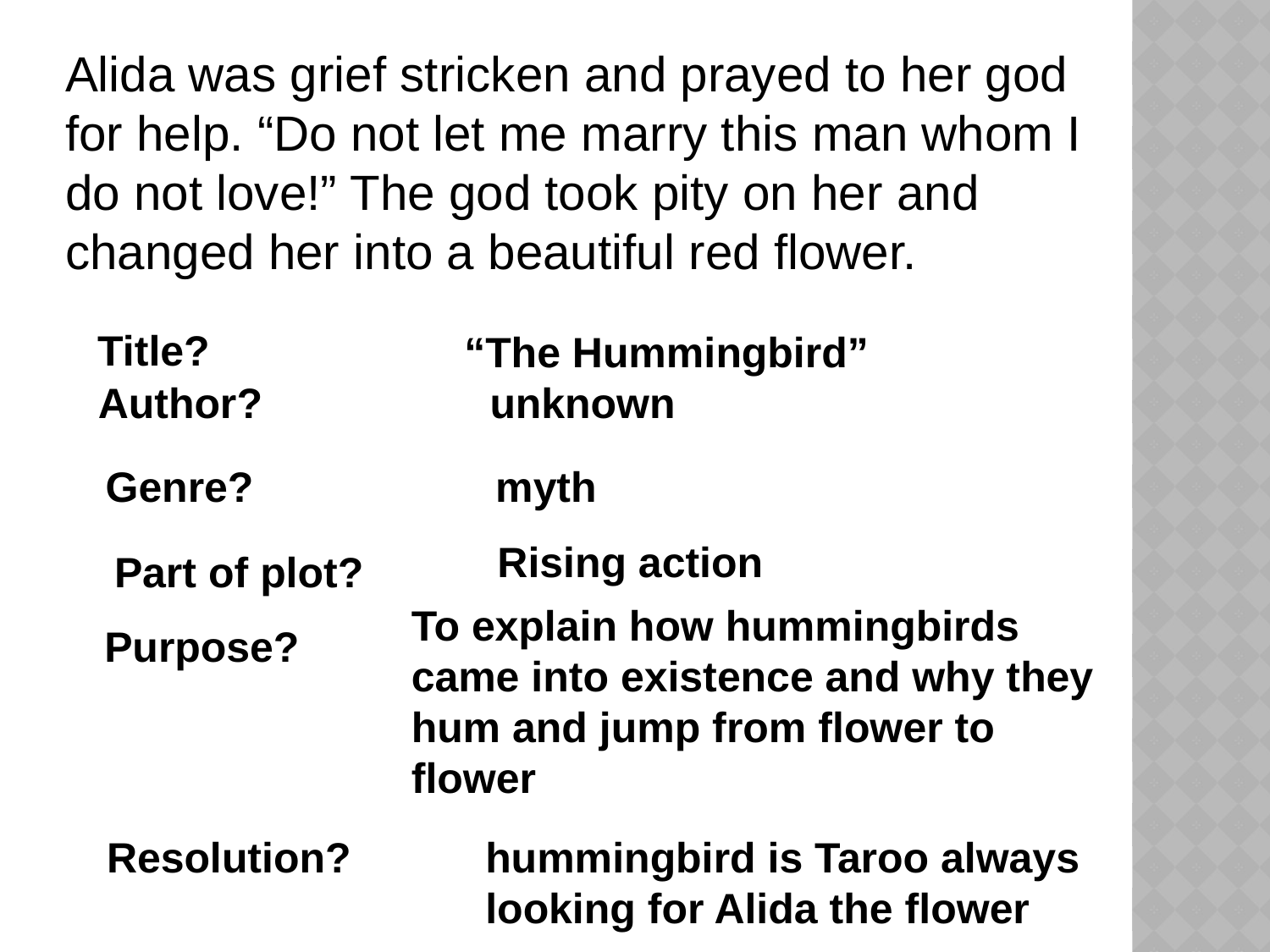

Alida was grief stricken and prayed to her god for help. “Do not let me marry this man whom I do not love!” The god took pity on her and changed her into a beautiful red flower.
Title?
“The Hummingbird”
Author?
unknown
Genre?
myth
Rising action
Part of plot?
To explain how hummingbirds came into existence and why they hum and jump from flower to flower
Purpose?
Resolution?
hummingbird is Taroo always looking for Alida the flower